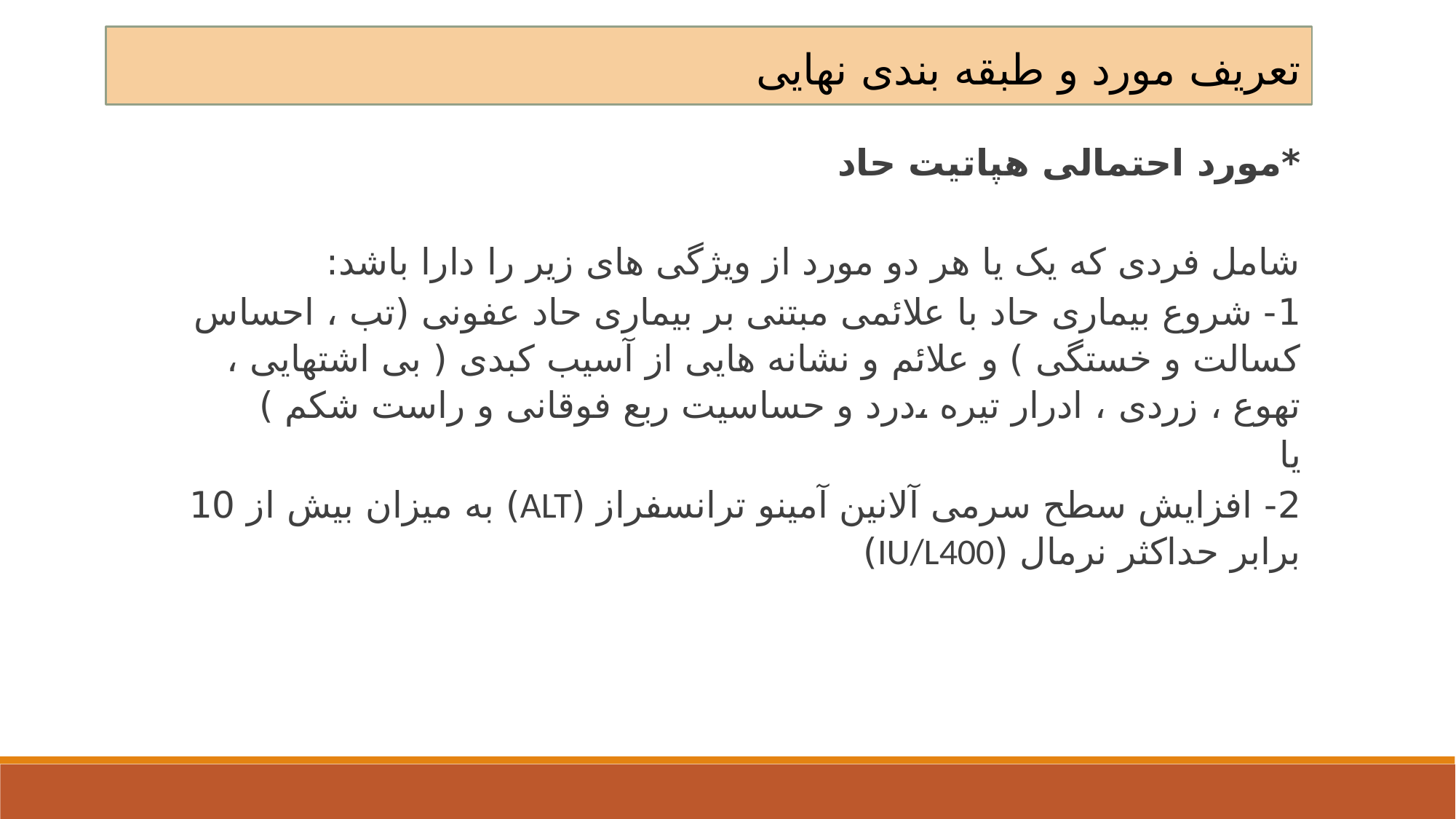

تعریف مورد و طبقه بندی نهایی
*مورد احتمالی هپاتیت حاد

شامل فردی که یک یا هر دو مورد از ویژگی های زیر را دارا باشد:
1- شروع بیماری حاد با علائمی مبتنی بر بیماری حاد عفونی (تب ، احساس کسالت و خستگی ) و علائم و نشانه هایی از آسیب کبدی ( بی اشتهایی ، تهوع ، زردی ، ادرار تیره ،درد و حساسیت ربع فوقانی و راست شکم )
یا
2- افزایش سطح سرمی آلانین آمینو ترانسفراز (ALT) به میزان بیش از 10 برابر حداکثر نرمال (IU/L400)